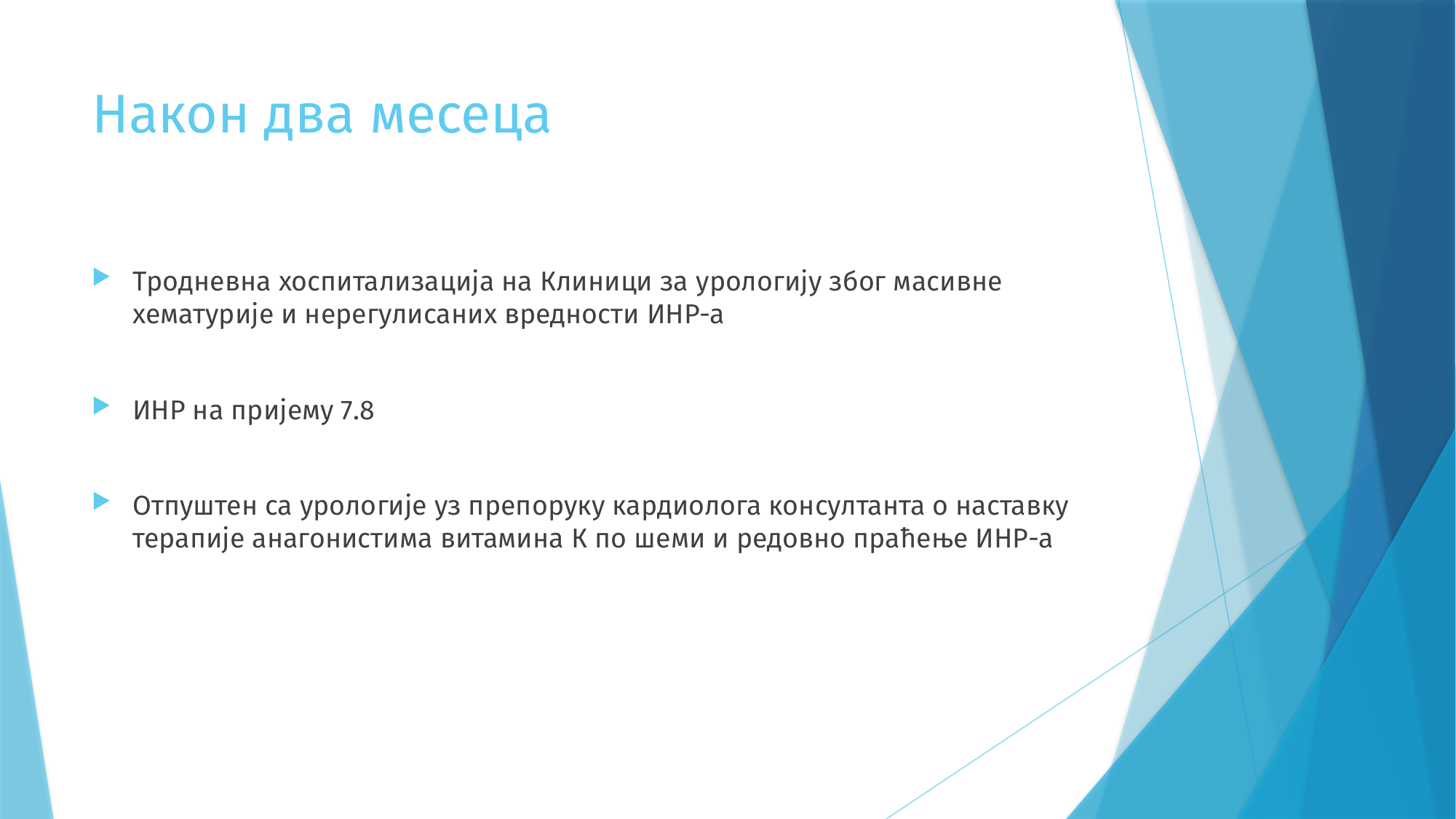

# Након два месеца
Тродневна хоспитализација на Клиници за урологију због масивне хематурије и нерегулисаних вредности ИНР-а

ИНР на пријему 7.8

Отпуштен са урологије уз препоруку кардиолога консултанта о наставку терапије анагонистима витамина К по шеми и редовно праћење ИНР-а